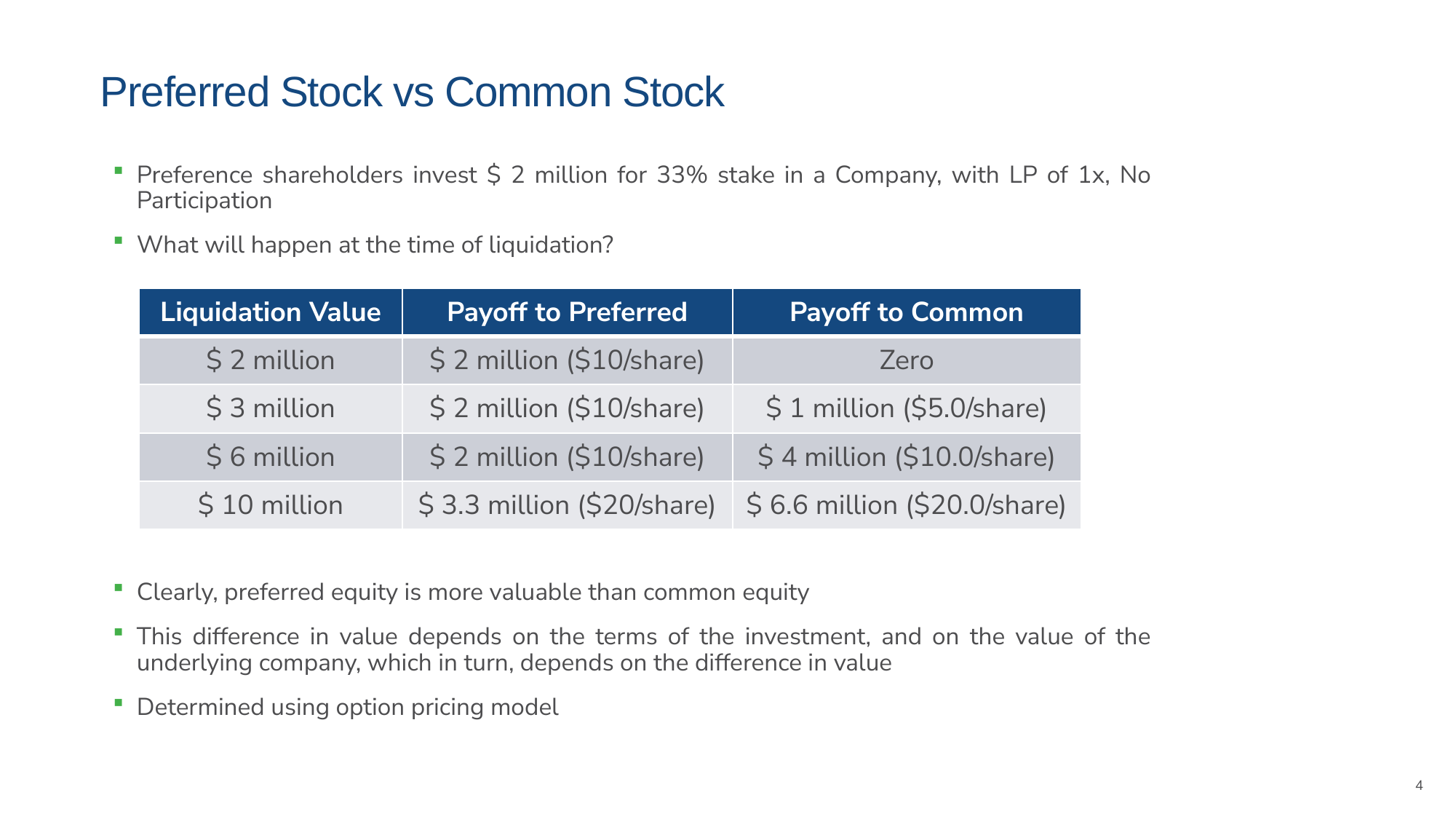

Preferred Stock vs Common Stock

Preference shareholders invest $ 2 million for 33% stake in a Company, with LP of 1x, No Participation
What will happen at the time of liquidation?

Clearly, preferred equity is more valuable than common equity
This difference in value depends on the terms of the investment, and on the value of the underlying company, which in turn, depends on the difference in value
Determined using option pricing model

| Liquidation Value | Payoff to Preferred | Payoff to Common |
| --- | --- | --- |
| $ 2 million | $ 2 million ($10/share) | Zero |
| $ 3 million | $ 2 million ($10/share) | $ 1 million ($5.0/share) |
| $ 6 million | $ 2 million ($10/share) | $ 4 million ($10.0/share) |
| $ 10 million | $ 3.3 million ($20/share) | $ 6.6 million ($20.0/share) |
4